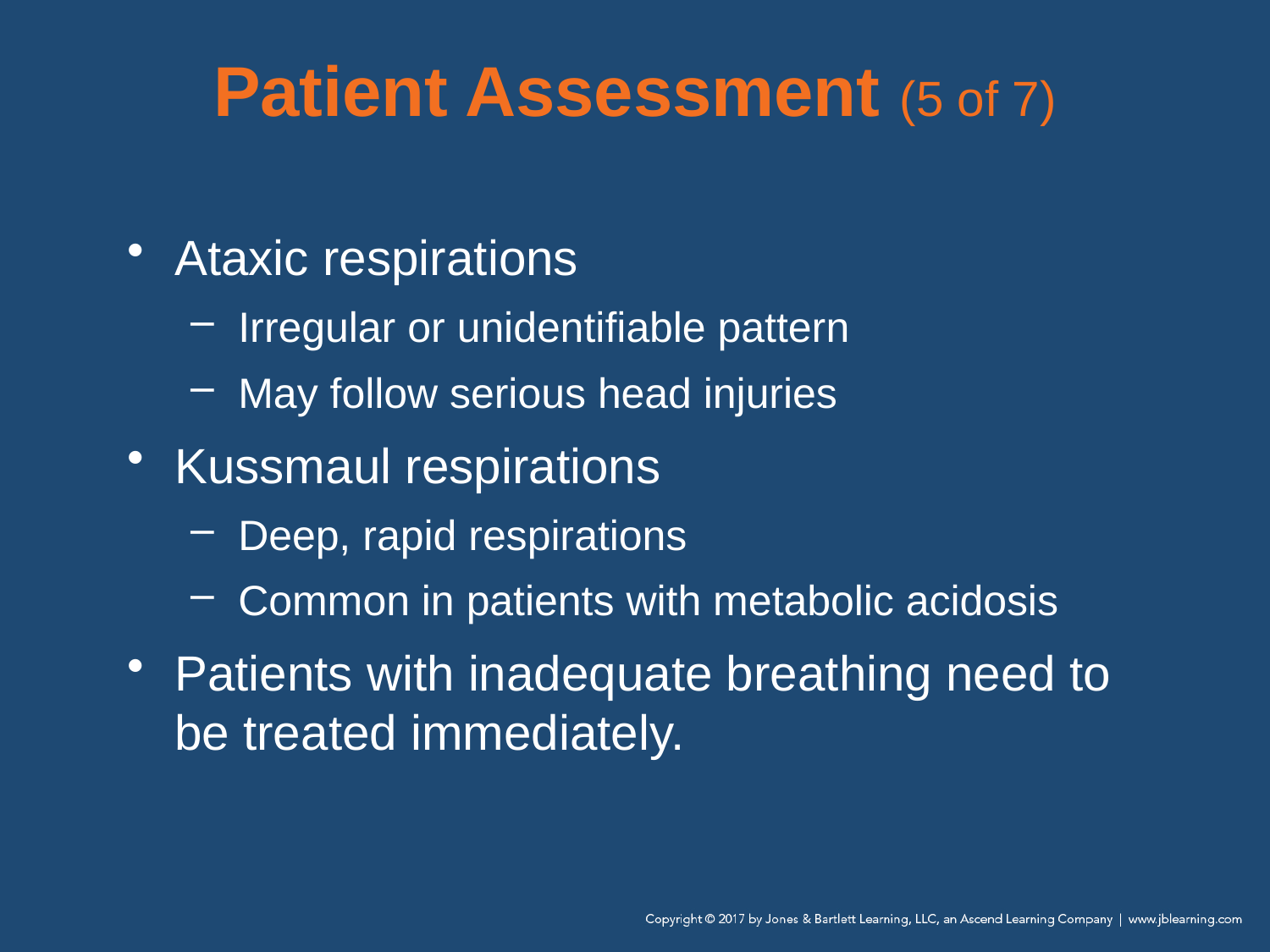

# Patient Assessment (5 of 7)
Ataxic respirations
Irregular or unidentifiable pattern
May follow serious head injuries
Kussmaul respirations
Deep, rapid respirations
Common in patients with metabolic acidosis
Patients with inadequate breathing need to be treated immediately.